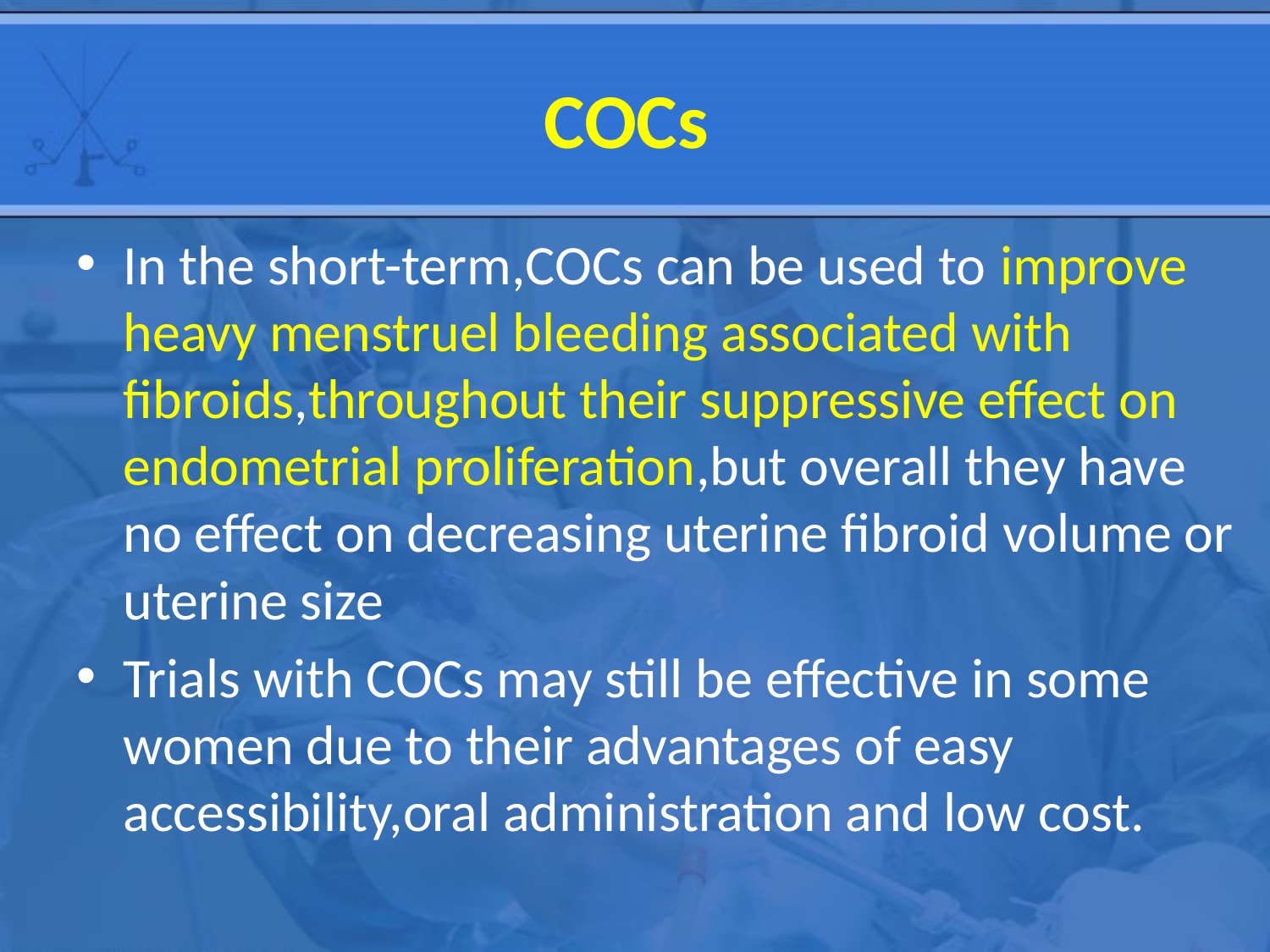

# COCs
In the short-term,COCs can be used to improve heavy menstruel bleeding associated with fibroids,throughout their suppressive effect on endometrial proliferation,but overall they have no effect on decreasing uterine fibroid volume or uterine size
Trials with COCs may still be effective in some women due to their advantages of easy accessibility,oral administration and low cost.